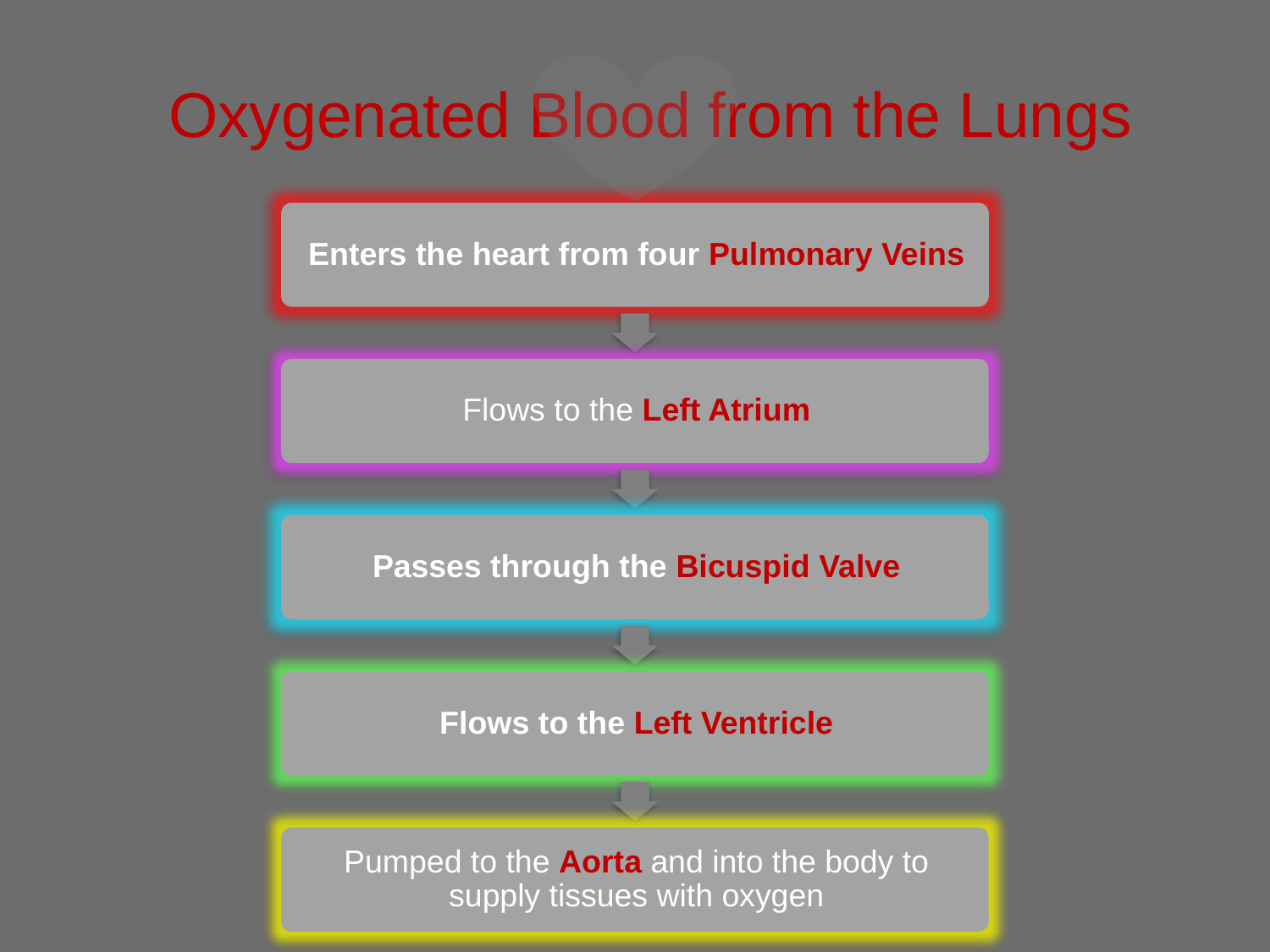

# Oxygenated Blood from the Lungs

Enters the heart from four Pulmonary Veins

Flows to the Left Atrium

Passes through the Bicuspid Valve

Flows to the Left Ventricle

Pumped to the Aorta and into the body to supply tissues with oxygen